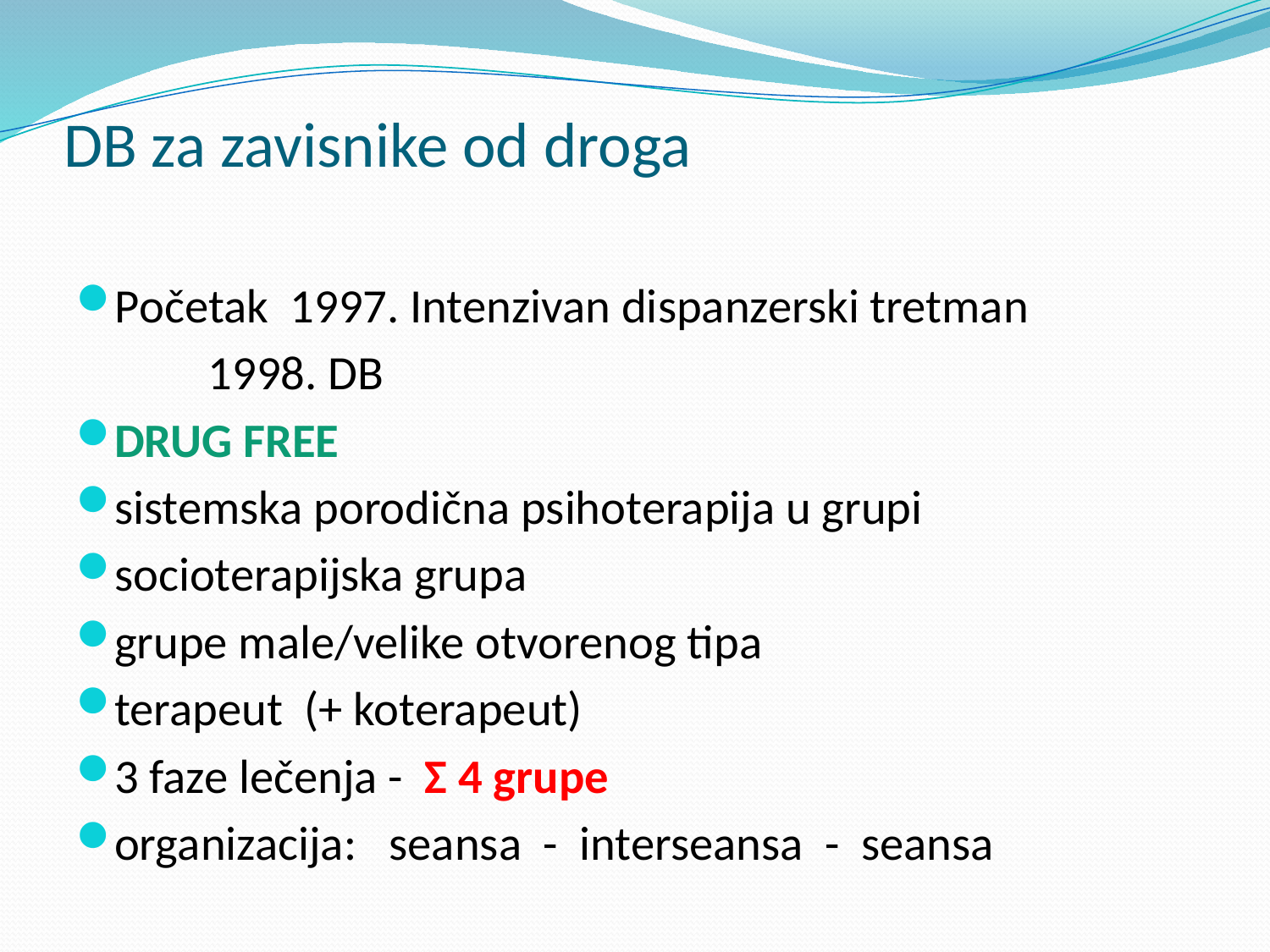

# DB za zavisnike od droga
Početak  1997. Intenzivan dispanzerski tretman
		         1998. DB
drug free
sistemska porodična psihoterapija u grupi
socioterapijska grupa
grupe male/velike otvorenog tipa
terapeut  (+ koterapeut)
3 faze lečenja -  Σ 4 grupe
organizacija:   seansa  -  interseansa  -  seansa